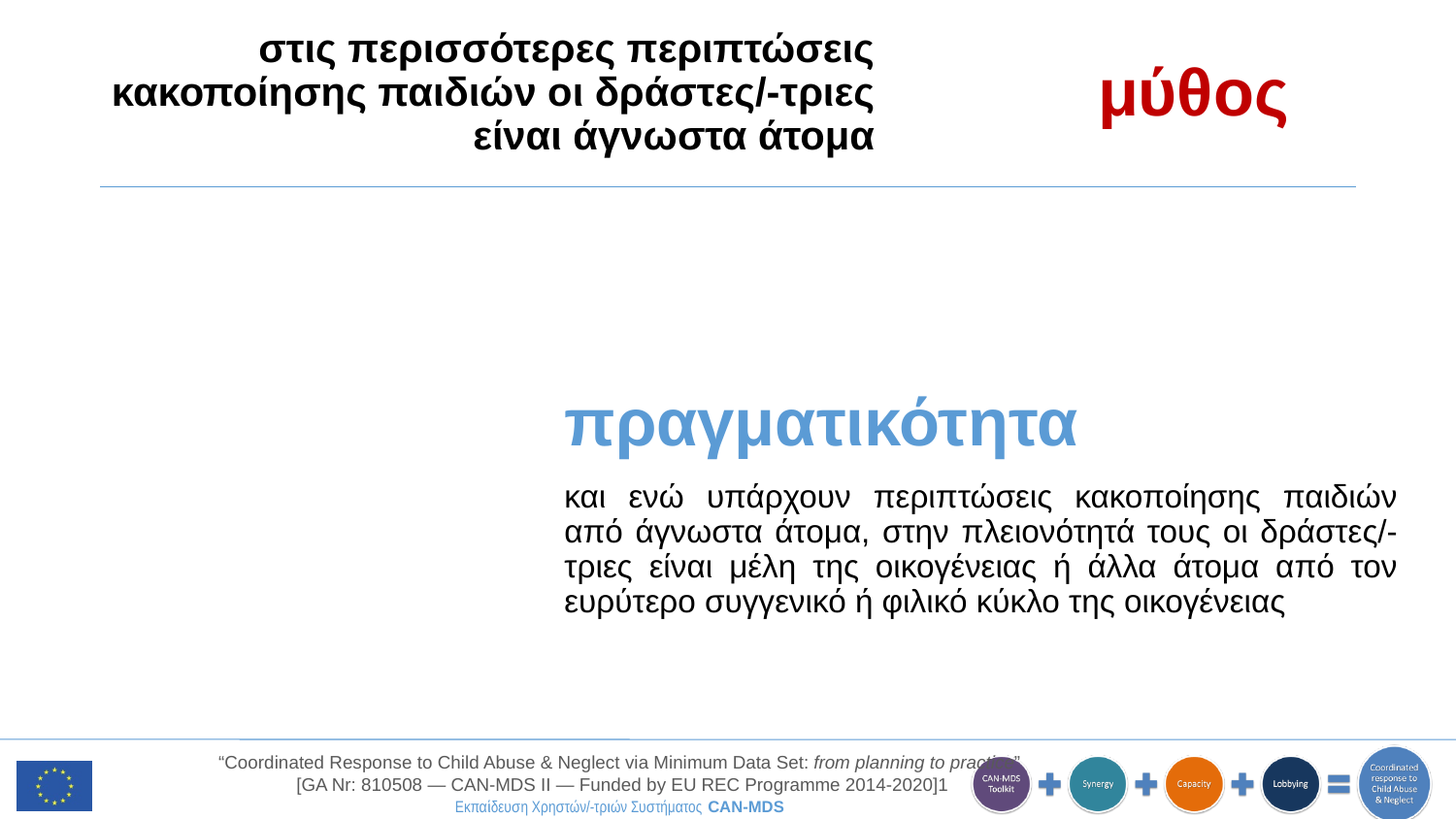

στις περισσότερες περιπτώσεις κακοποίησης παιδιών οι δράστες/-τριες είναι άγνωστα άτομα
μύθος
πραγματικότητα
και ενώ υπάρχουν περιπτώσεις κακοποίησης παιδιών από άγνωστα άτομα, στην πλειονότητά τους οι δράστες/-τριες είναι μέλη της οικογένειας ή άλλα άτομα από τον ευρύτερο συγγενικό ή φιλικό κύκλο της οικογένειας